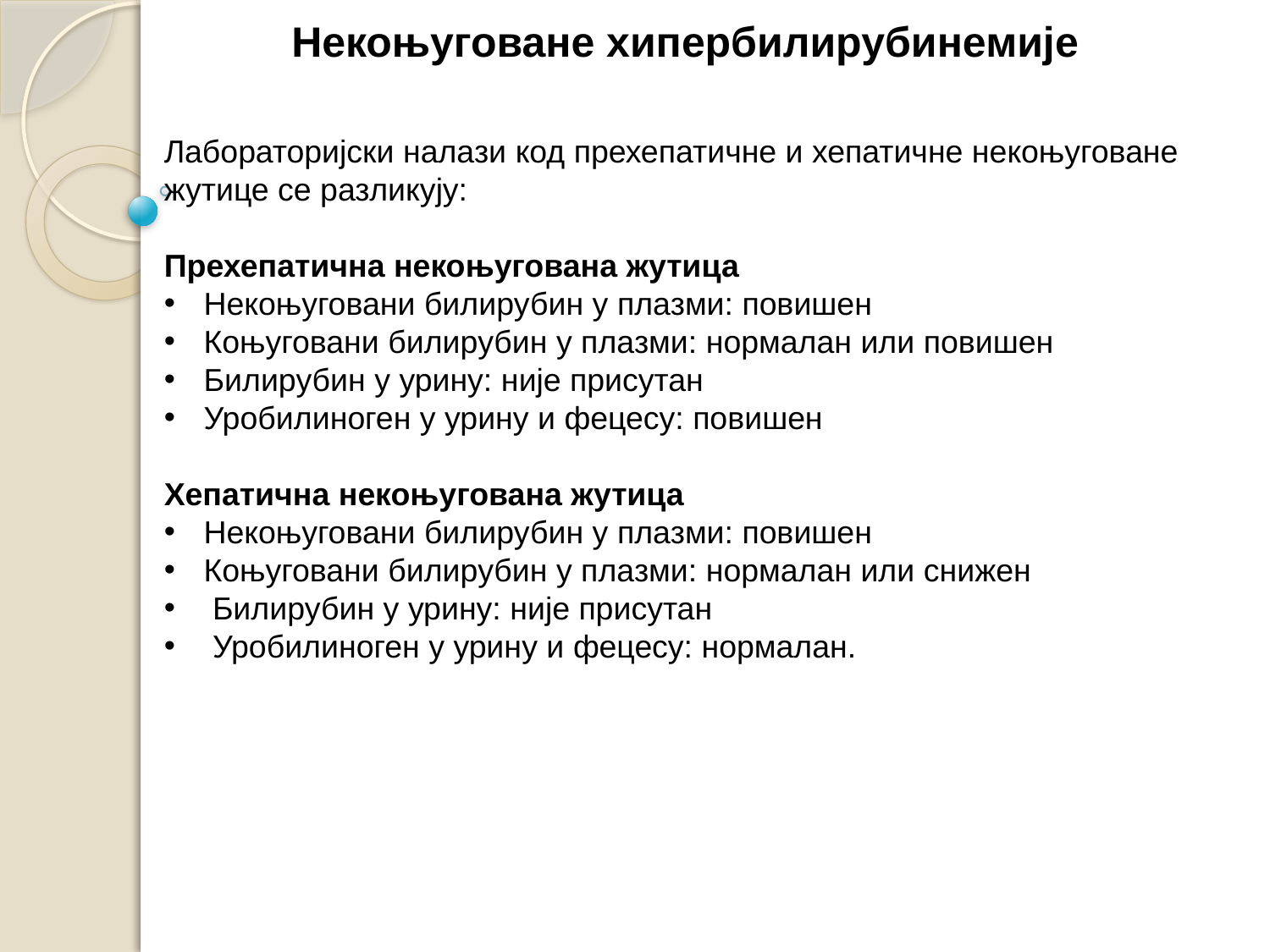

Некоњуговане хипербилирубинемије
Лабораторијски налази код прехепатичне и хепатичне некоњуговане жутице се разликују:
Прехепатична некоњугована жутица
Некоњуговани билирубин у плазми: повишен
Коњуговани билирубин у плазми: нормалан или повишен
Билирубин у урину: није присутан
Уробилиноген у урину и фецесу: повишен
Хепатична некоњугована жутица
Некоњуговани билирубин у плазми: повишен
Коњуговани билирубин у плазми: нормалан или снижен
 Билирубин у урину: није присутан
 Уробилиноген у урину и фецесу: нормалан.